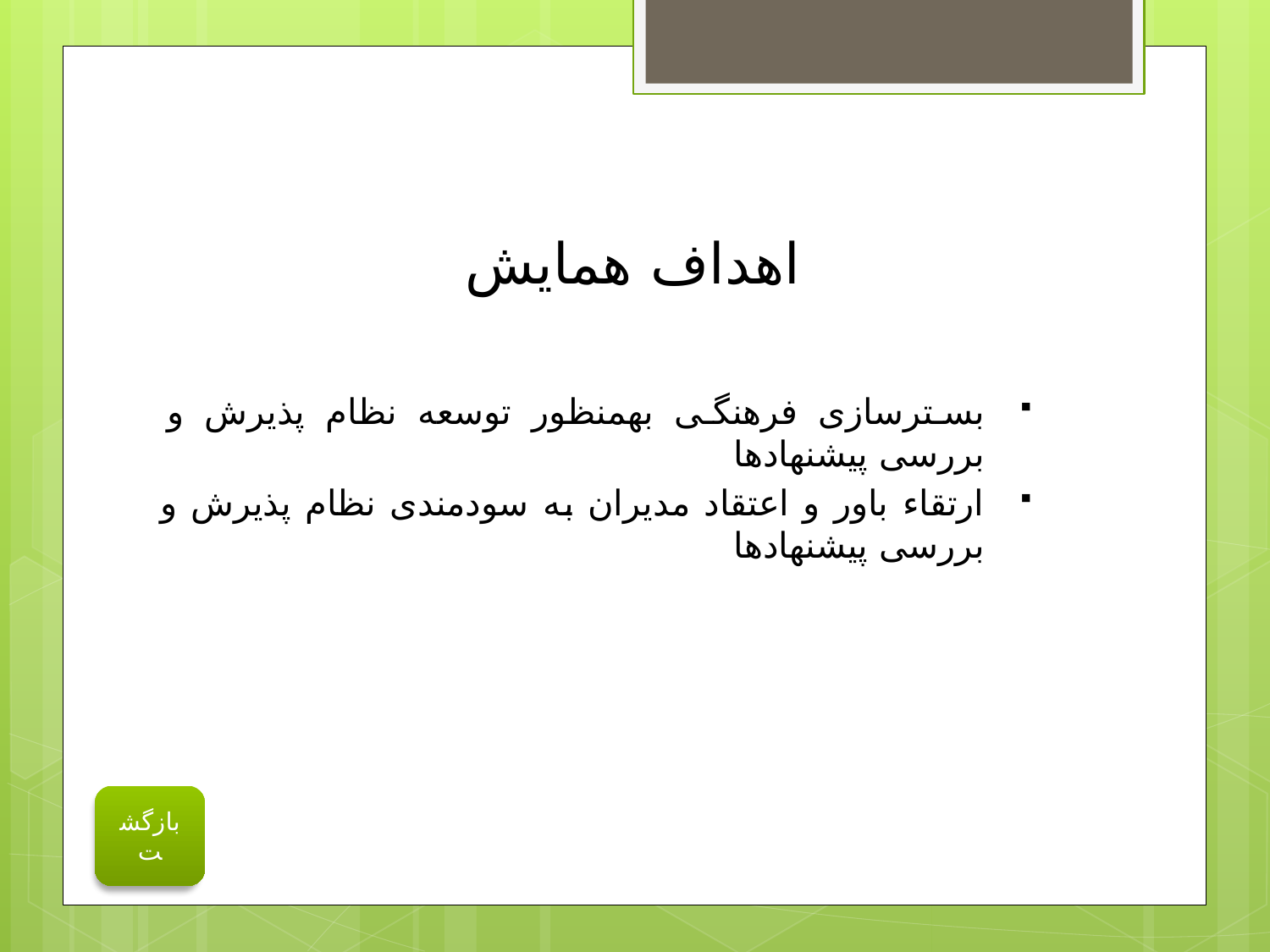

# اهداف همایش
بسترسازی فرهنگی به­منظور توسعه نظام پذیرش و بررسی پیشنهادها
ارتقاء باور و اعتقاد مدیران به سودمندی نظام پذیرش و بررسی پیشنهادها
بازگشت